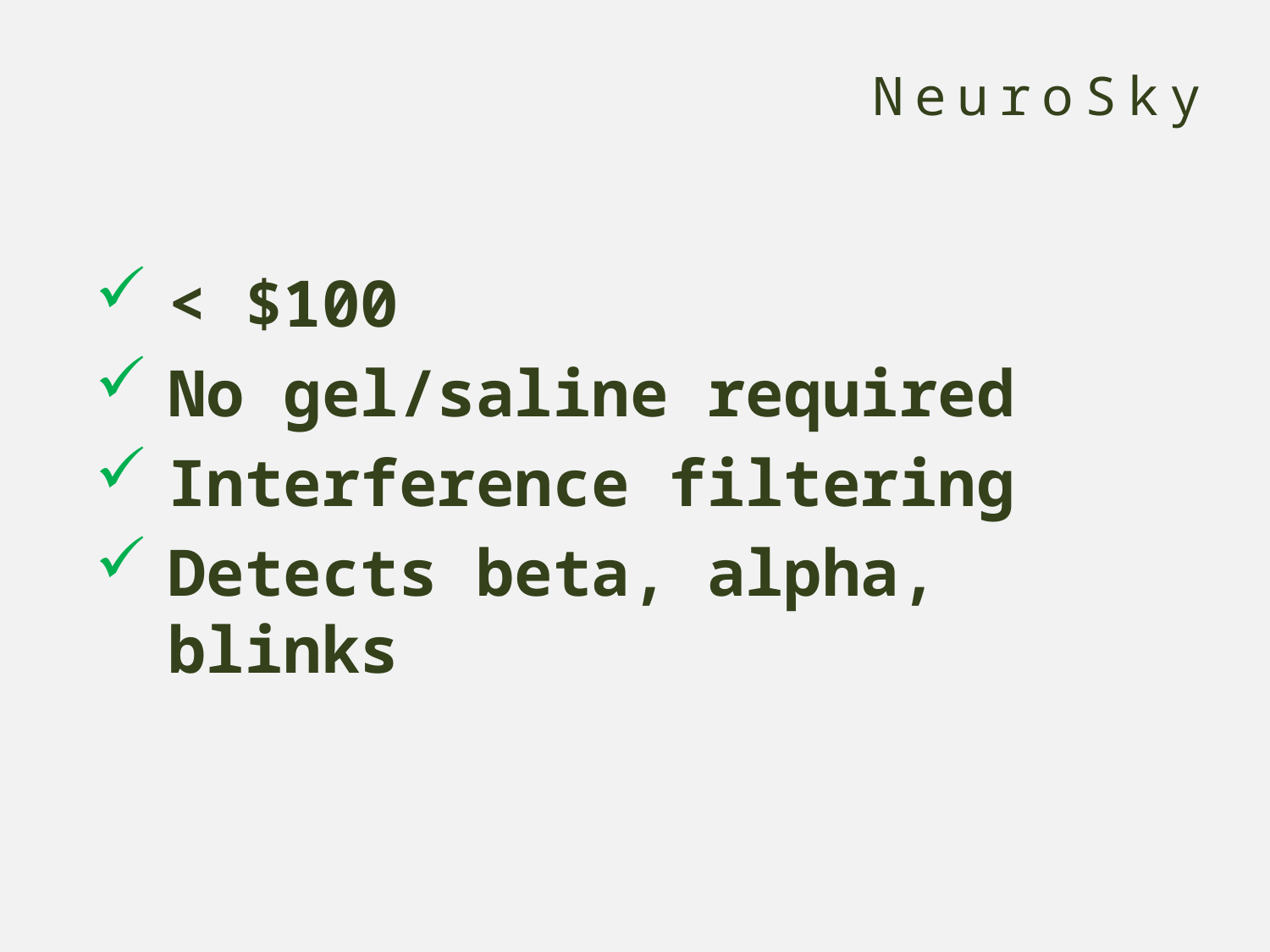

NeuroSky
< $100
No gel/saline required
Interference filtering
Detects beta, alpha, blinks